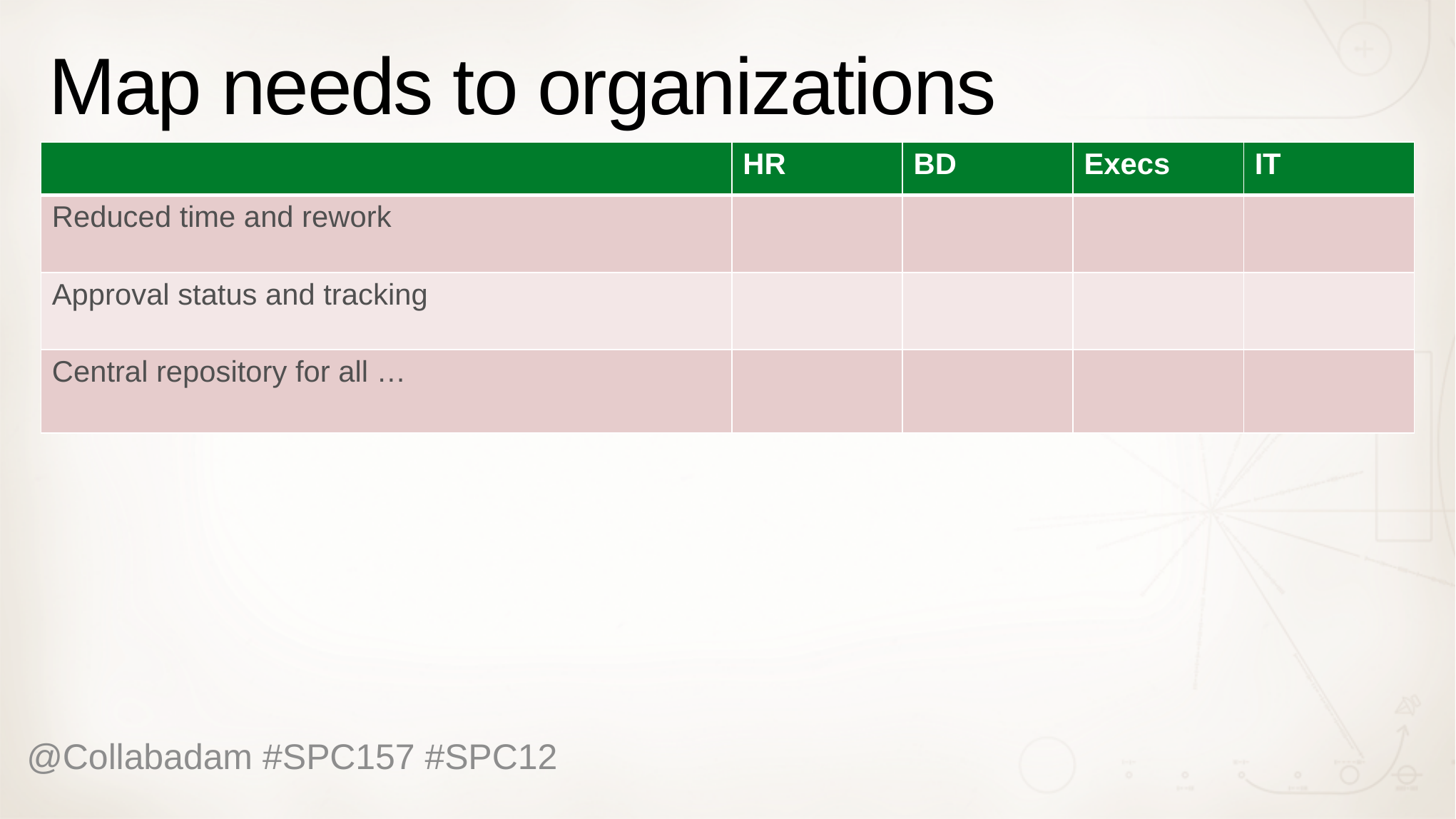

# Map needs to organizations
|  | HR | BD | Execs | IT |
| --- | --- | --- | --- | --- |
| Reduced time and rework |  |  |  |  |
| Approval status and tracking |  |  |  |  |
| Central repository for all … |  |  |  |  |